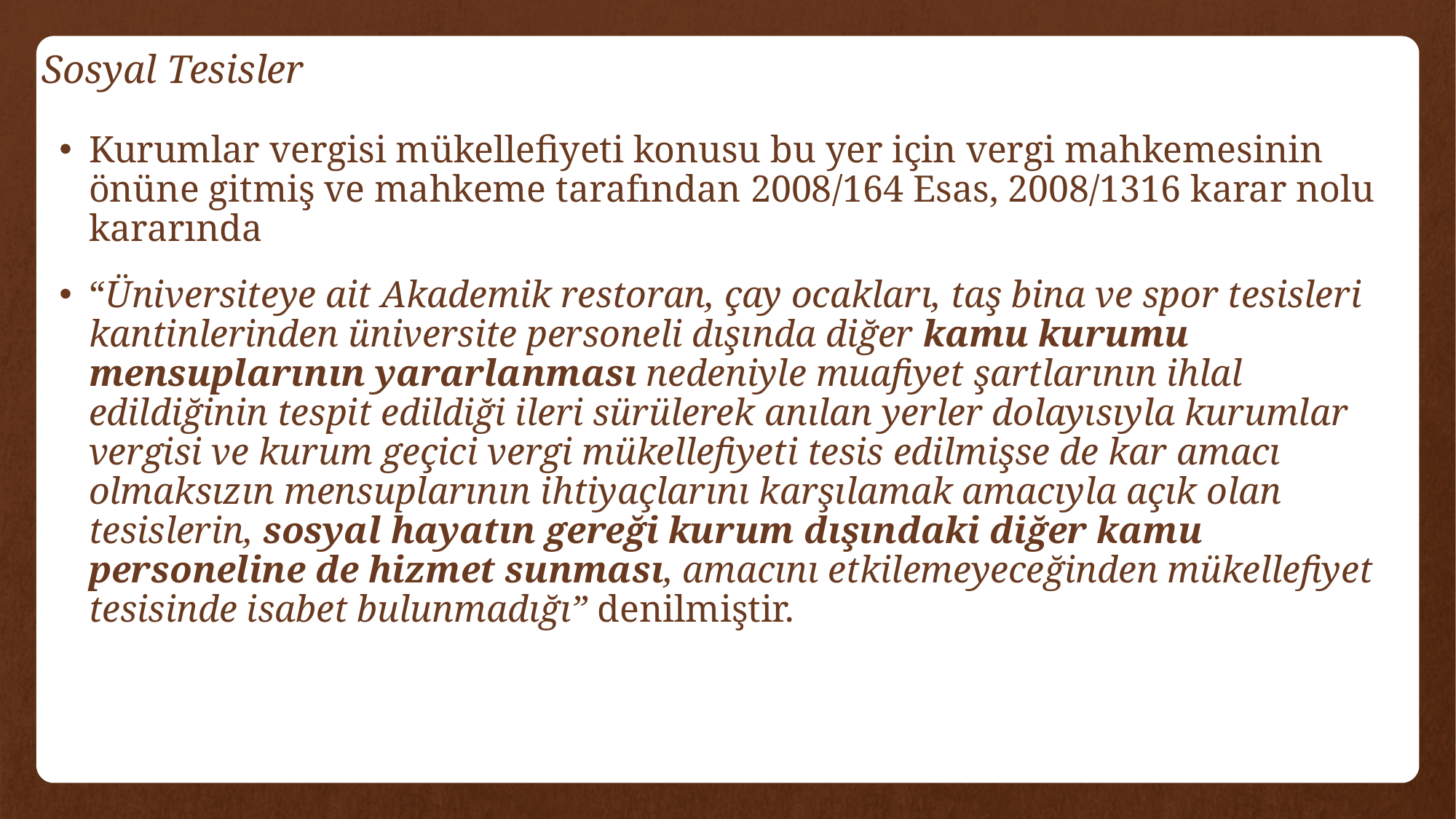

# Sosyal Tesisler
Kurumlar vergisi mükellefiyeti konusu bu yer için vergi mahkemesinin önüne gitmiş ve mahkeme tarafından 2008/164 Esas, 2008/1316 karar nolu kararında
“Üniversiteye ait Akademik restoran, çay ocakları, taş bina ve spor tesisleri kantinlerinden üniversite personeli dışında diğer kamu kurumu mensuplarının yararlanması nedeniyle muafiyet şartlarının ihlal edildiğinin tespit edildiği ileri sürülerek anılan yerler dolayısıyla kurumlar vergisi ve kurum geçici vergi mükellefiyeti tesis edilmişse de kar amacı olmaksızın mensuplarının ihtiyaçlarını karşılamak amacıyla açık olan tesislerin, sosyal hayatın gereği kurum dışındaki diğer kamu personeline de hizmet sunması, amacını etkilemeyeceğinden mükellefiyet tesisinde isabet bulunmadığı” denilmiştir.